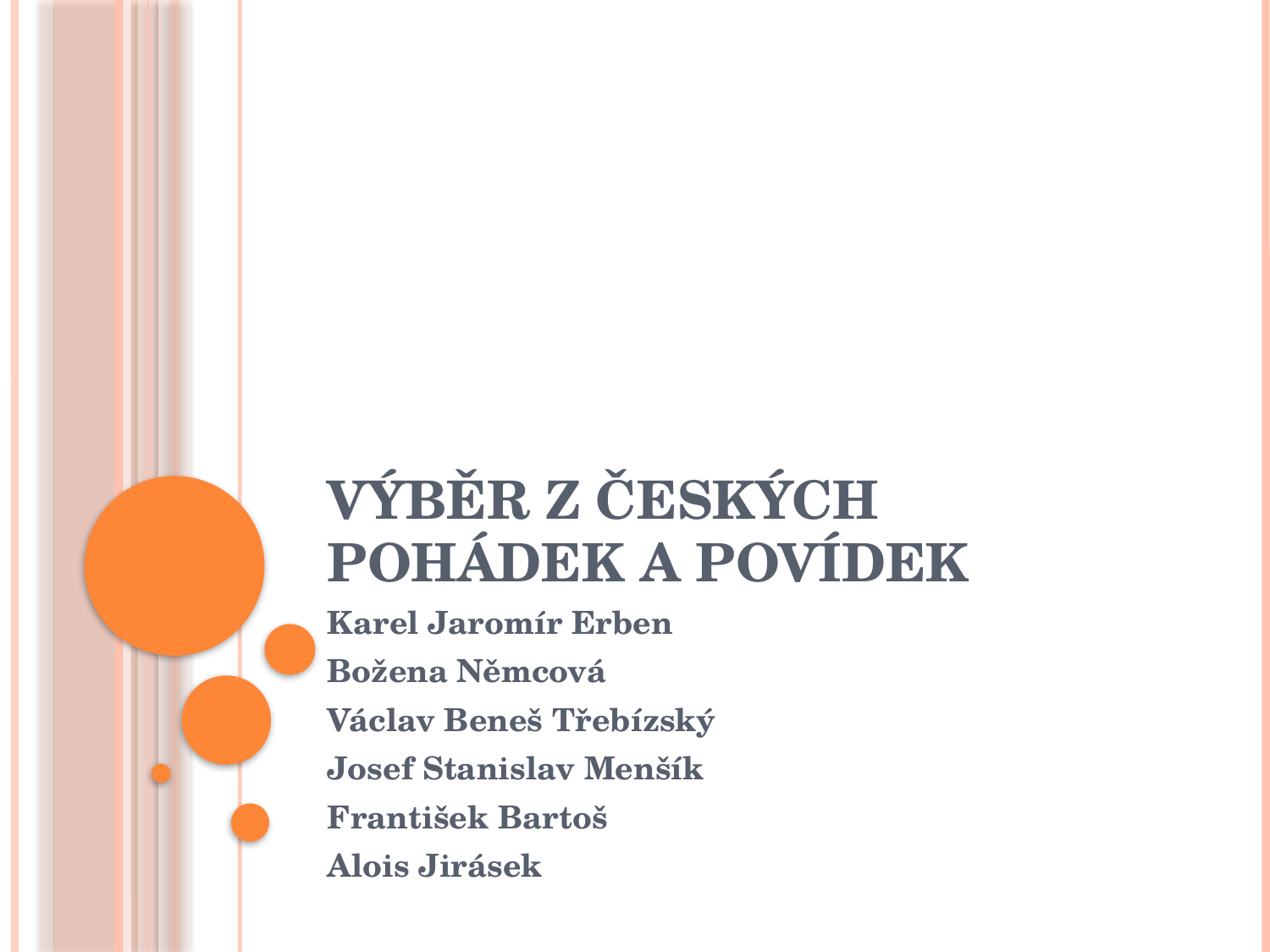

# Výběr z českých pohádek a povídek
Karel Jaromír Erben
Božena Němcová
Václav Beneš Třebízský
Josef Stanislav Menšík
František Bartoš
Alois Jirásek